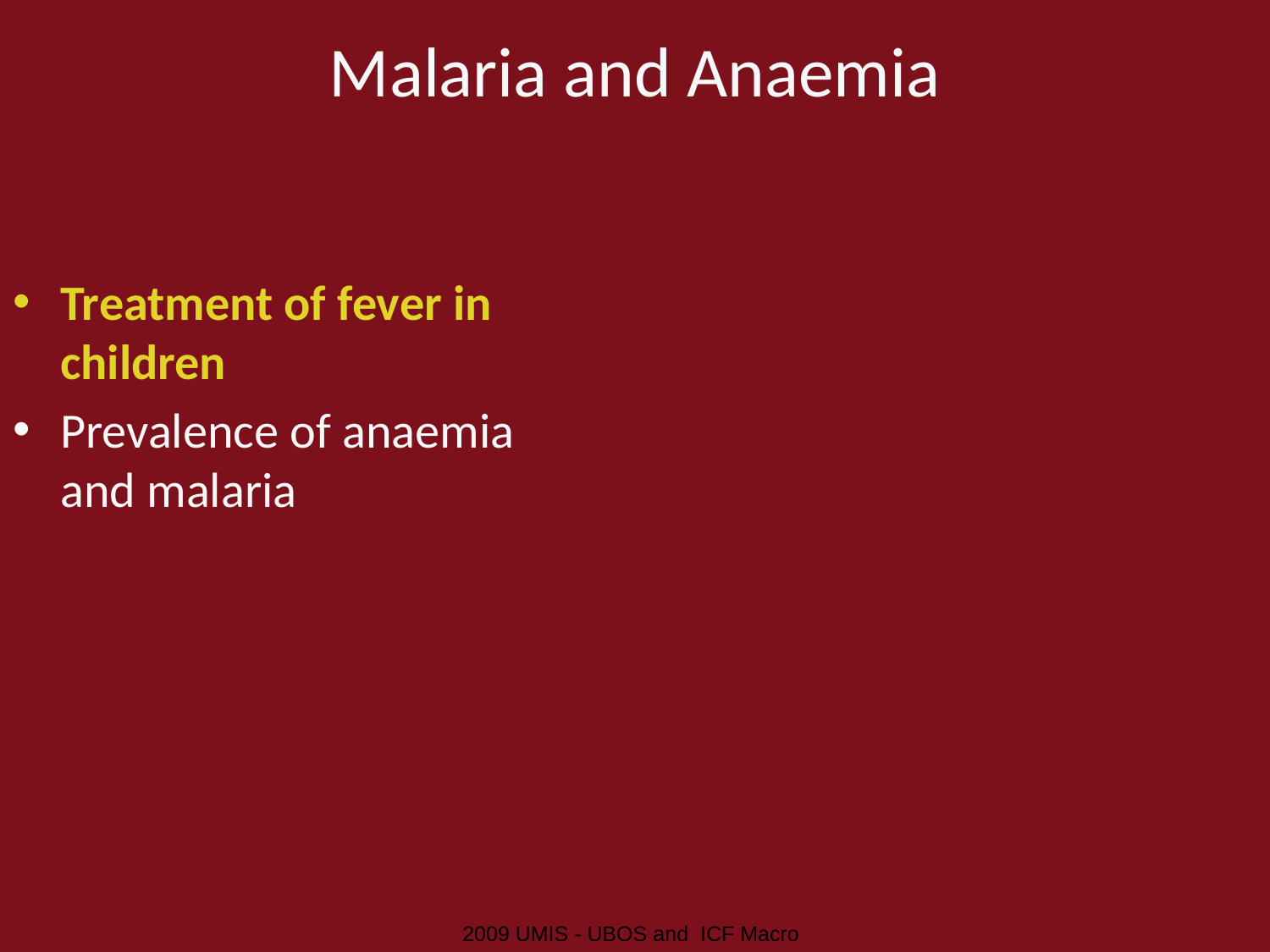

# Malaria and Anaemia
Treatment of fever in children
Prevalence of anaemia and malaria

2009 UMIS - UBOS and  ICF Macro